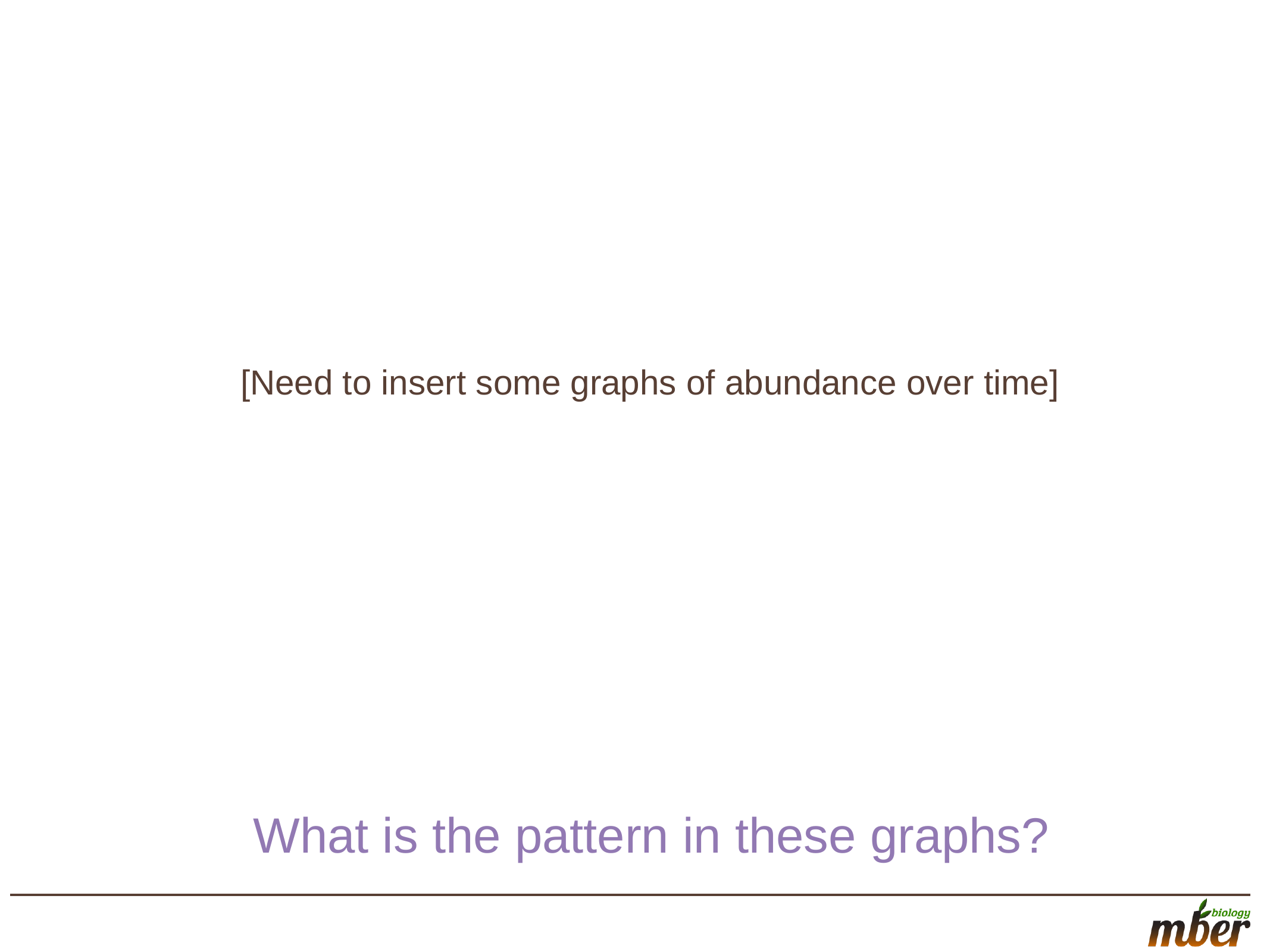

[Need to insert some graphs of abundance over time]
What is the pattern in these graphs?